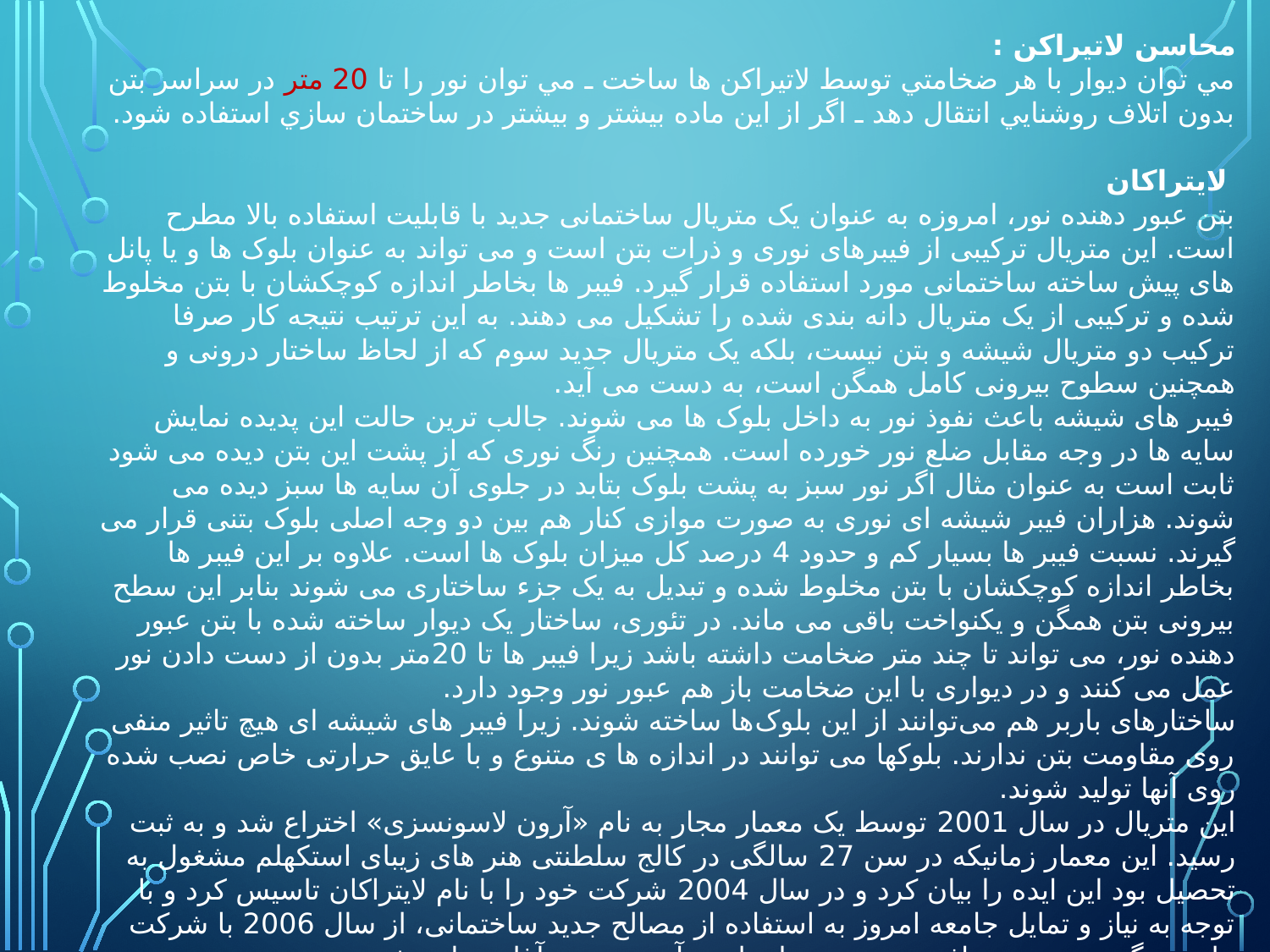

محاسن لاتيراكن :
مي توان ديوار با هر ضخامتي توسط لاتيراكن ها ساخت ـ مي توان نور را تا 20 متر در سراسر بتن بدون اتلاف روشنايي انتقال دهد ـ اگر از اين ماده بيشتر و بيشتر در ساختمان سازي استفاده شود.

 لایتراکان
بتن عبور دهنده نور، امروزه به عنوان یک متریال ساختمانی جدید با قابلیت استفاده بالا مطرح است. این متریال ترکیبی از فیبرهای نوری و ذرات بتن است و می تواند به عنوان بلوک ها و یا پانل های پیش ساخته ساختمانی مورد استفاده قرار گیرد. فیبر ها بخاطر اندازه کوچکشان با بتن مخلوط شده و ترکیبی از یک متریال دانه بندی شده را تشکیل می دهند. به این ترتیب نتیجه کار صرفا ترکیب دو متریال شیشه و بتن نیست، بلکه یک متریال جدید سوم که از لحاظ ساختار درونی و همچنین سطوح بیرونی کامل همگن است، به دست می آید.
فیبر های شیشه باعث نفوذ نور به داخل بلوک ها می شوند. جالب ترین حالت این پدیده نمایش سایه ها در وجه مقابل ضلع نور خورده است. همچنین رنگ نوری که از پشت این بتن دیده می شود ثابت است به عنوان مثال اگر نور سبز به پشت بلوک بتابد در جلوی آن سایه ها سبز دیده می شوند. هزاران فیبر شیشه ای نوری به صورت موازی کنار هم بین دو وجه اصلی بلوک بتنی قرار می گیرند. نسبت فیبر ها بسیار کم و حدود 4 درصد کل میزان بلوک ها است. علاوه بر این فیبر ها بخاطر اندازه کوچکشان با بتن مخلوط شده و تبدیل به یک جزء ساختاری می شوند بنابر این سطح بیرونی بتن همگن و یکنواخت باقی می ماند. در تئوری، ساختار یک دیوار ساخته شده با بتن عبور دهنده نور، می تواند تا چند متر ضخامت داشته باشد زیرا فیبر ها تا 20متر بدون از دست دادن نور عمل می کنند و در دیواری با این ضخامت باز هم عبور نور وجود دارد.
ساختارهای باربر هم می‌توانند از این بلوک‌ها ساخته شوند. زیرا فیبر های شیشه ای هیچ تاثیر منفی روی مقاومت بتن ندارند. بلوکها می توانند در اندازه ها ی متنوع و با عایق حرارتی خاص نصب شده روی آنها تولید شوند.
این متریال در سال 2001 توسط یک معمار مجار به نام «آرون لاسونسزی» اختراع شد و به ثبت رسید. این معمار زمانیکه در سن 27 سالگی در کالج سلطنتی هنر های زیبای استکهلم مشغول به تحصیل بود این ایده را بیان کرد و در سال 2004 شرکت خود را با نام لایتراکان تاسیس کرد و با توجه به نیاز و تمایل جامعه امروز به استفاده از مصالح جدید ساختمانی، از سال 2006 با شرکت های بزرگ صنعتی به توافق رسیده و تولید انبوه آن به زودی آغاز خواهد شد